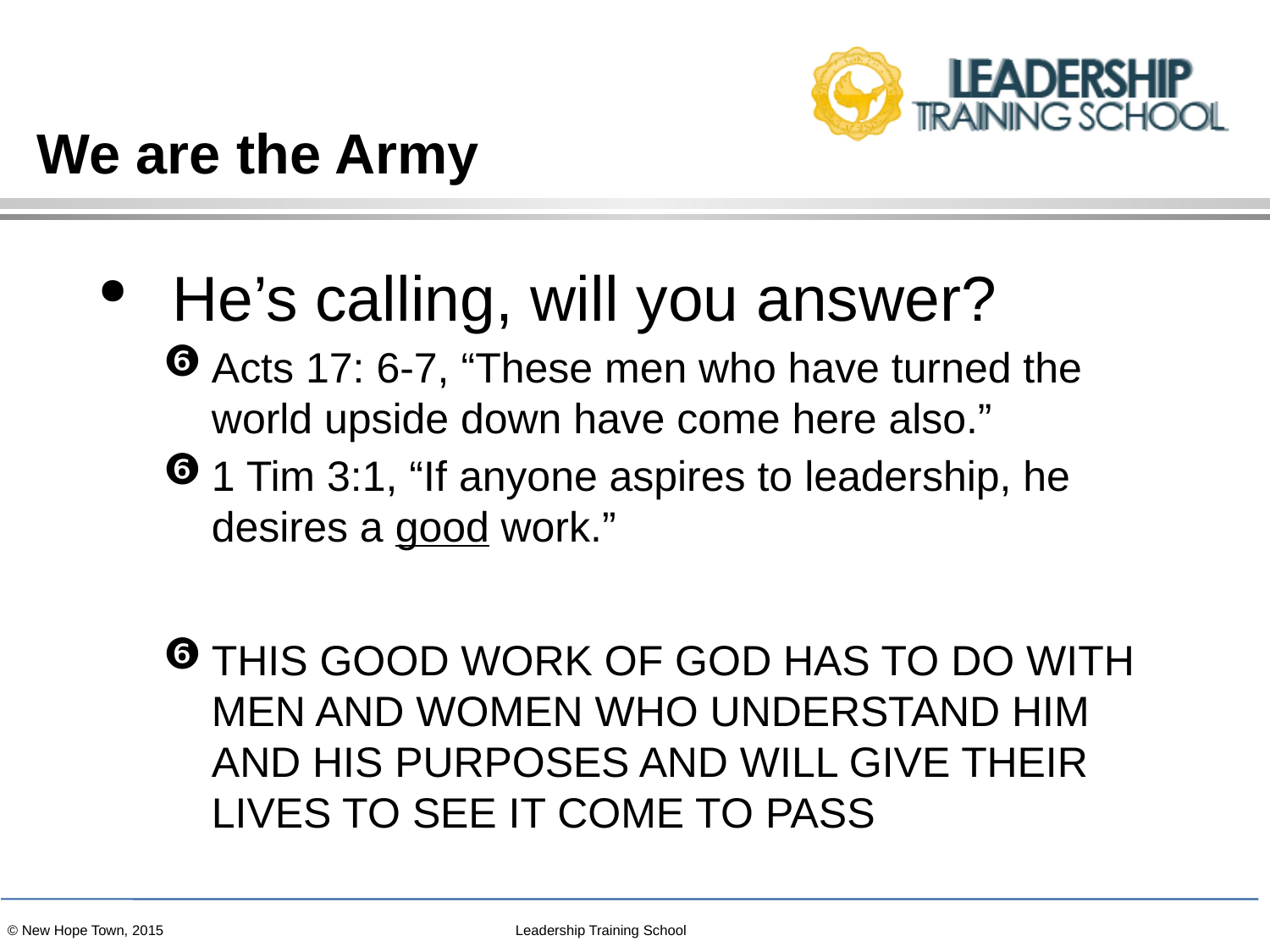

# We are the Army
He’s calling, will you answer?
Acts 17: 6-7, “These men who have turned the world upside down have come here also.”
1 Tim 3:1, “If anyone aspires to leadership, he desires a good work.”

THIS GOOD WORK OF GOD HAS TO DO WITH MEN AND WOMEN WHO UNDERSTAND HIM AND HIS PURPOSES AND WILL GIVE THEIR LIVES TO SEE IT COME TO PASS
9